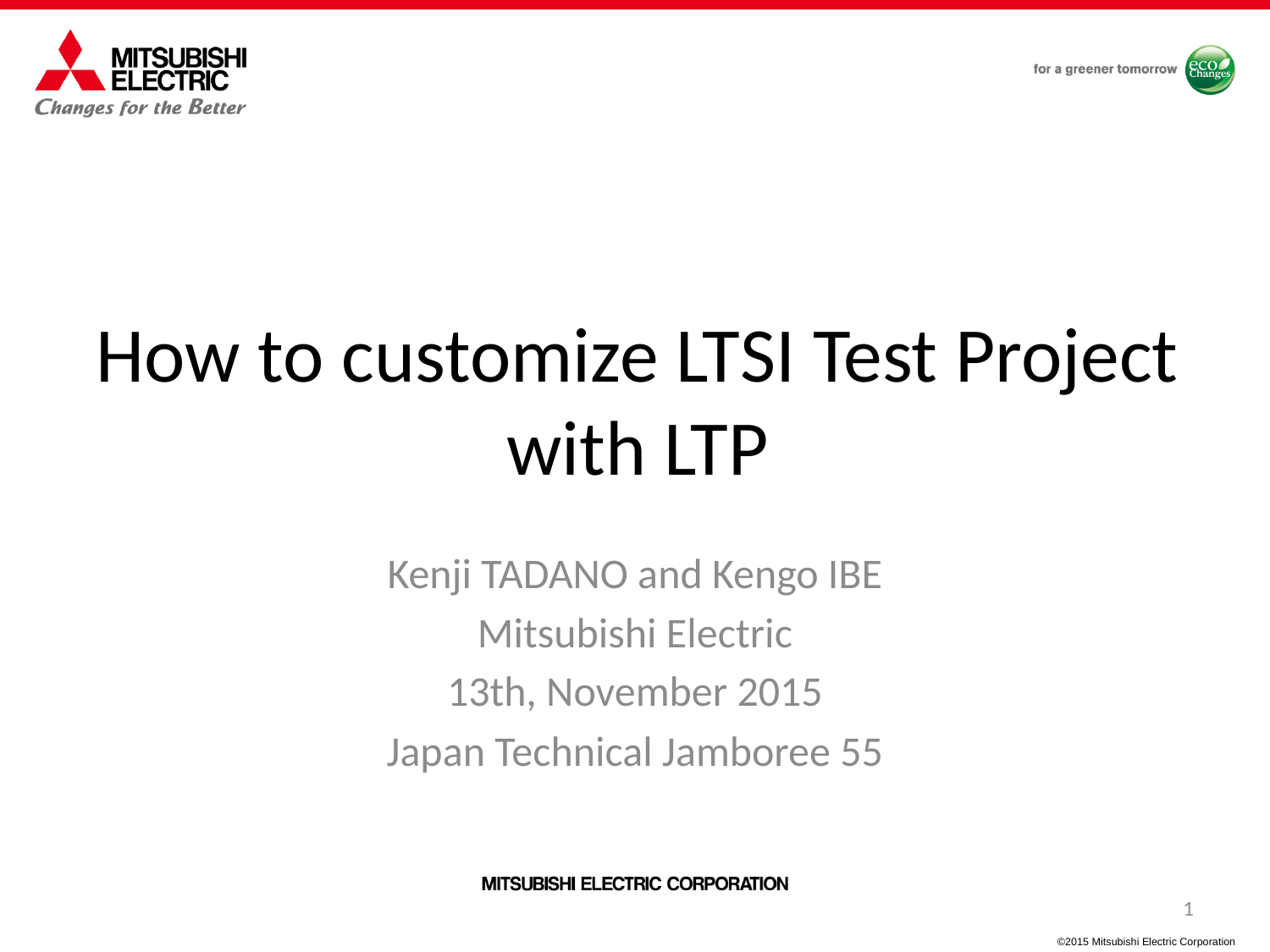

# How to customize LTSI Test Project with LTP
Kenji TADANO and Kengo IBE
Mitsubishi Electric
13th, November 2015
Japan Technical Jamboree 55
1